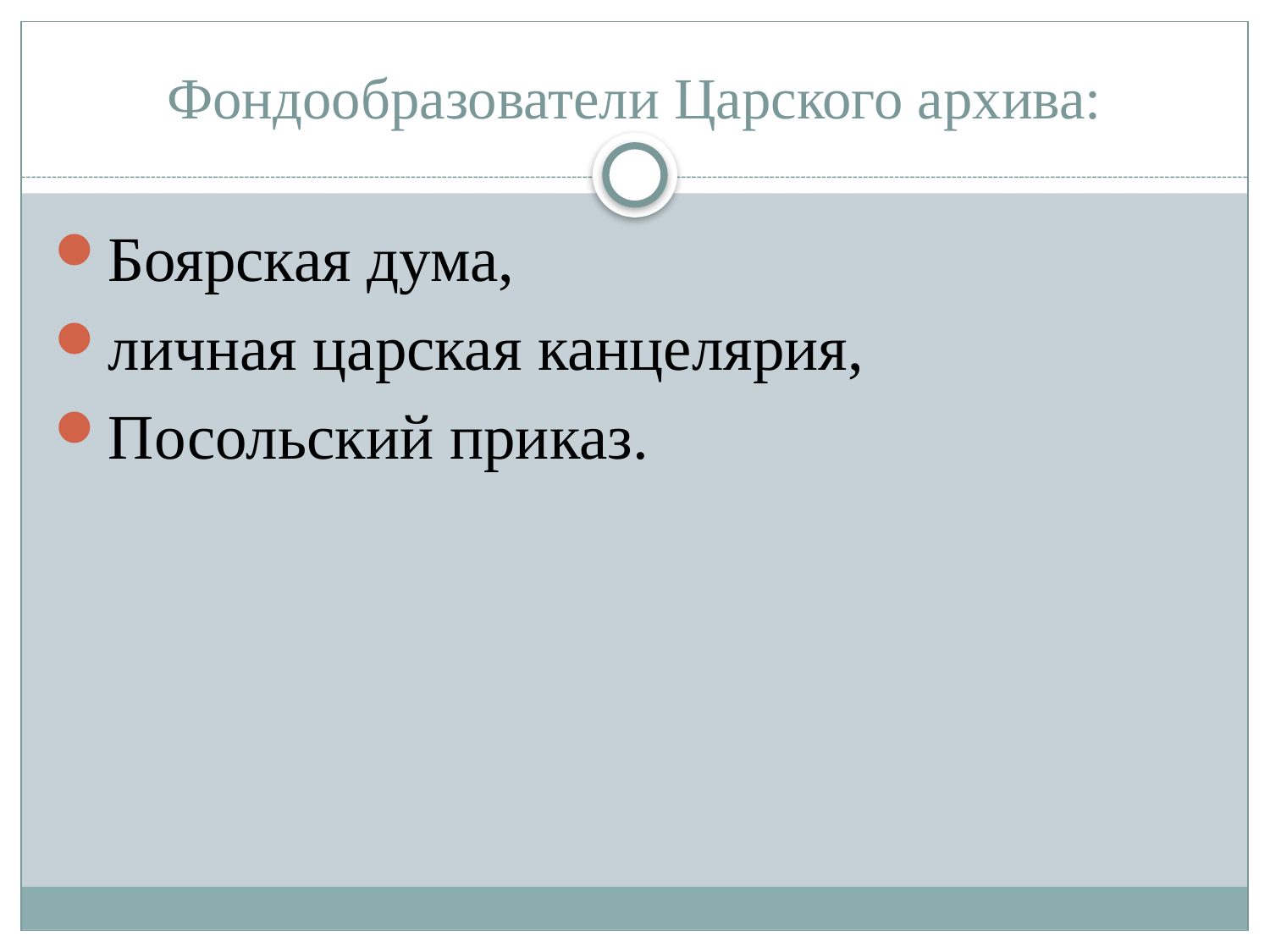

# Фондообразователи Царского архива:
Боярская дума,
личная царская канцелярия,
Посольский приказ.